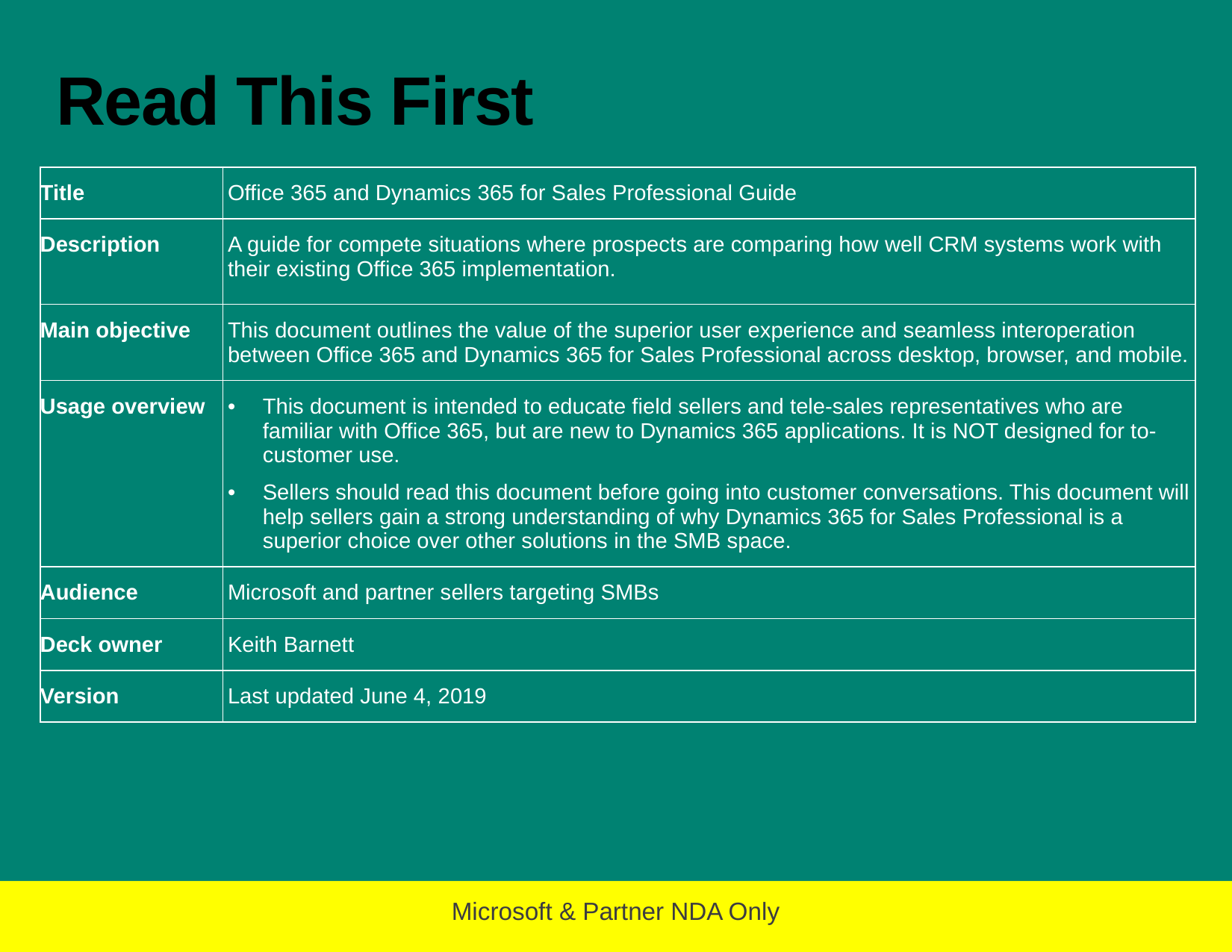

# Read This First
| Title | Office 365 and Dynamics 365 for Sales Professional Guide |
| --- | --- |
| Description | A guide for compete situations where prospects are comparing how well CRM systems work with their existing Office 365 implementation. |
| Main objective | This document outlines the value of the superior user experience and seamless interoperation between Office 365 and Dynamics 365 for Sales Professional across desktop, browser, and mobile. |
| Usage overview | This document is intended to educate field sellers and tele-sales representatives who are familiar with Office 365, but are new to Dynamics 365 applications. It is NOT designed for to-customer use. Sellers should read this document before going into customer conversations. This document will help sellers gain a strong understanding of why Dynamics 365 for Sales Professional is a superior choice over other solutions in the SMB space. |
| Audience | Microsoft and partner sellers targeting SMBs |
| Deck owner | Keith Barnett |
| Version | Last updated June 4, 2019 |
Microsoft & Partner NDA Only